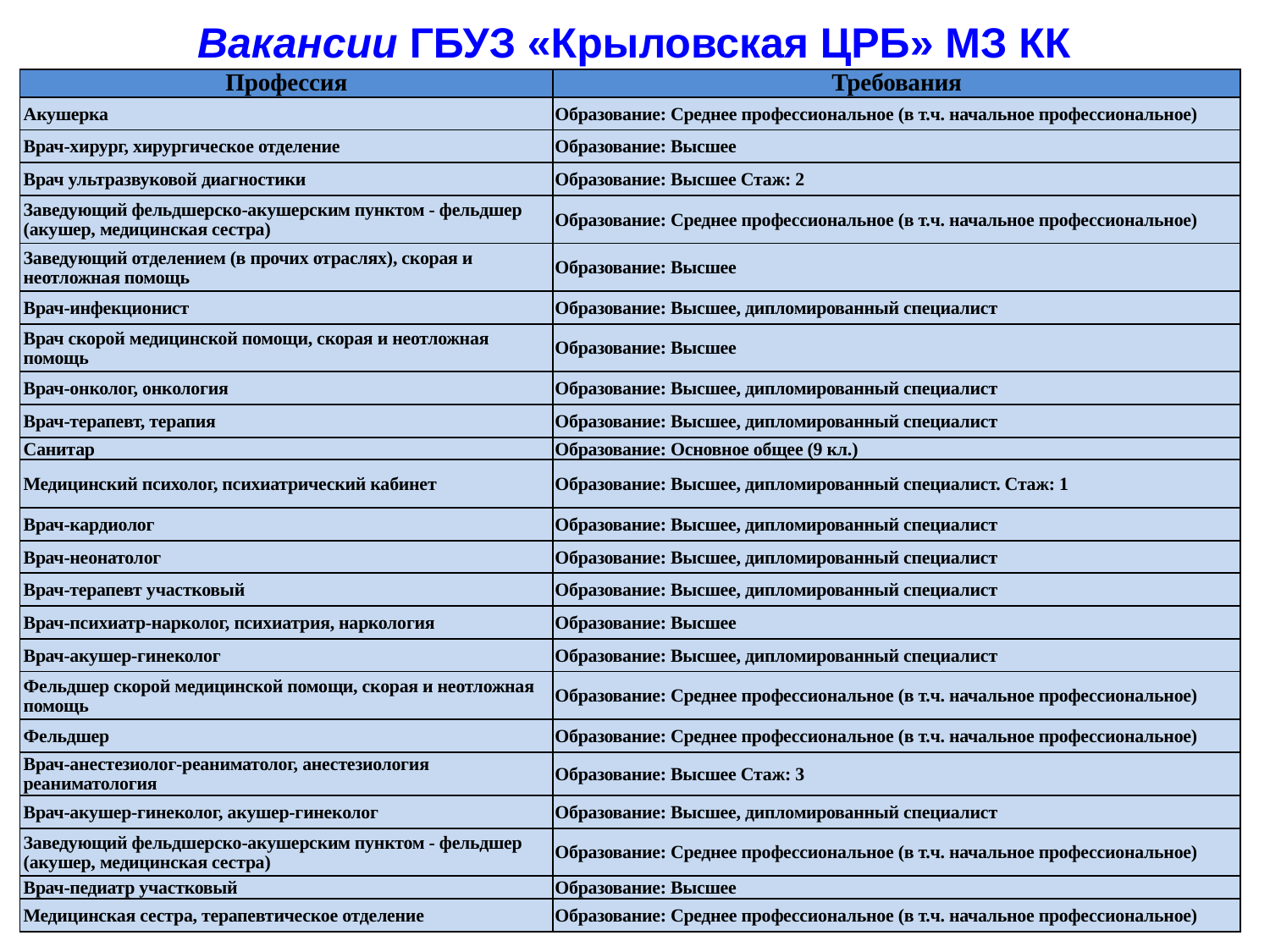

Вакансии ГБУЗ «Крыловская ЦРБ» МЗ КК
| Профессия | Требования |
| --- | --- |
| Акушерка | Образование: Среднее профессиональное (в т.ч. начальное профессиональное) |
| Врач-хирург, хирургическое отделение | Образование: Высшее |
| Врач ультразвуковой диагностики | Образование: Высшее Стаж: 2 |
| Заведующий фельдшерско-акушерским пунктом - фельдшер (акушер, медицинская сестра) | Образование: Среднее профессиональное (в т.ч. начальное профессиональное) |
| Заведующий отделением (в прочих отраслях), скорая и неотложная помощь | Образование: Высшее |
| Врач-инфекционист | Образование: Высшее, дипломированный специалист |
| Врач скорой медицинской помощи, скорая и неотложная помощь | Образование: Высшее |
| Врач-онколог, онкология | Образование: Высшее, дипломированный специалист |
| Врач-терапевт, терапия | Образование: Высшее, дипломированный специалист |
| Санитар | Образование: Основное общее (9 кл.) |
| Медицинский психолог, психиатрический кабинет | Образование: Высшее, дипломированный специалист. Стаж: 1 |
| Врач-кардиолог | Образование: Высшее, дипломированный специалист |
| Врач-неонатолог | Образование: Высшее, дипломированный специалист |
| Врач-терапевт участковый | Образование: Высшее, дипломированный специалист |
| Врач-психиатр-нарколог, психиатрия, наркология | Образование: Высшее |
| Врач-акушер-гинеколог | Образование: Высшее, дипломированный специалист |
| Фельдшер скорой медицинской помощи, скорая и неотложная помощь | Образование: Среднее профессиональное (в т.ч. начальное профессиональное) |
| Фельдшер | Образование: Среднее профессиональное (в т.ч. начальное профессиональное) |
| Врач-анестезиолог-реаниматолог, анестезиология реаниматология | Образование: Высшее Стаж: 3 |
| Врач-акушер-гинеколог, акушер-гинеколог | Образование: Высшее, дипломированный специалист |
| Заведующий фельдшерско-акушерским пунктом - фельдшер (акушер, медицинская сестра) | Образование: Среднее профессиональное (в т.ч. начальное профессиональное) |
| Врач-педиатр участковый | Образование: Высшее |
| Медицинская сестра, терапевтическое отделение | Образование: Среднее профессиональное (в т.ч. начальное профессиональное) |